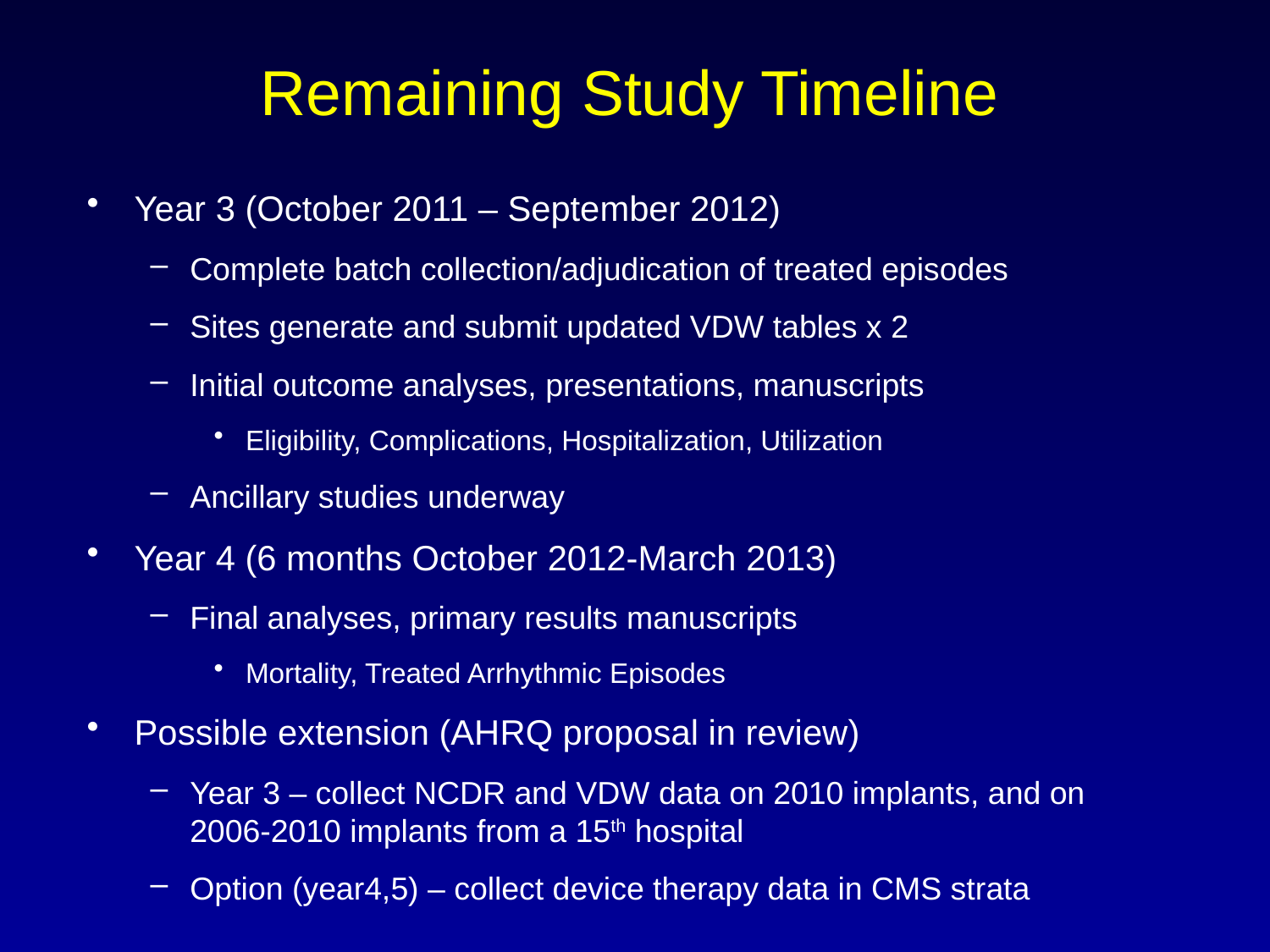

# Remaining Study Timeline
Year 3 (October 2011 – September 2012)
Complete batch collection/adjudication of treated episodes
Sites generate and submit updated VDW tables x 2
Initial outcome analyses, presentations, manuscripts
Eligibility, Complications, Hospitalization, Utilization
Ancillary studies underway
Year 4 (6 months October 2012-March 2013)
Final analyses, primary results manuscripts
Mortality, Treated Arrhythmic Episodes
Possible extension (AHRQ proposal in review)
Year 3 – collect NCDR and VDW data on 2010 implants, and on 2006-2010 implants from a 15th hospital
Option (year4,5) – collect device therapy data in CMS strata